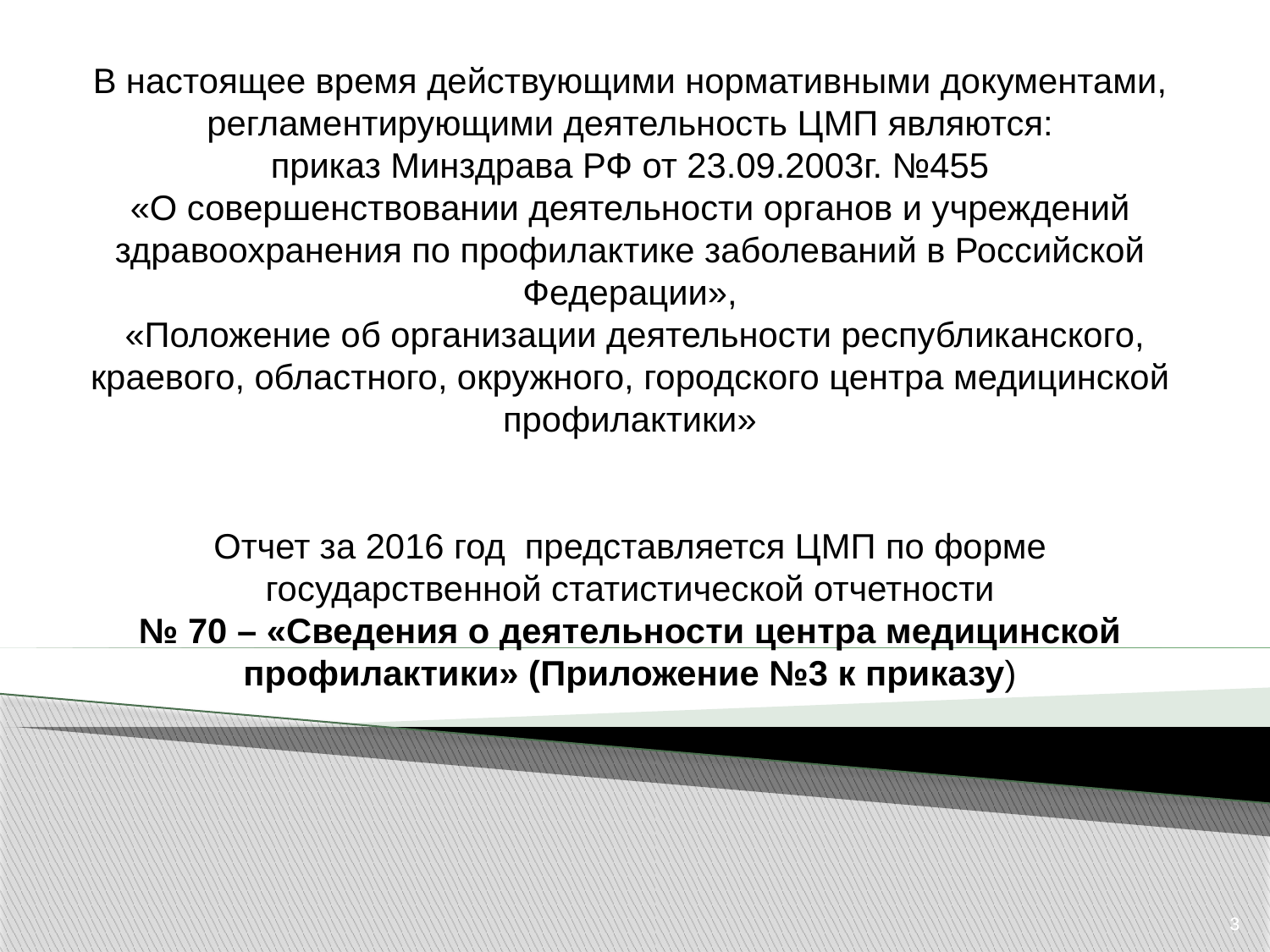

В настоящее время действующими нормативными документами, регламентирующими деятельность ЦМП являются:
приказ Минздрава РФ от 23.09.2003г. №455
«О совершенствовании деятельности органов и учреждений здравоохранения по профилактике заболеваний в Российской Федерации»,
 «Положение об организации деятельности республиканского, краевого, областного, окружного, городского центра медицинской профилактики»

Отчет за 2016 год  представляется ЦМП по форме государственной статистической отчетности
№ 70 – «Сведения о деятельности центра медицинской профилактики» (Приложение №3 к приказу)
3
3